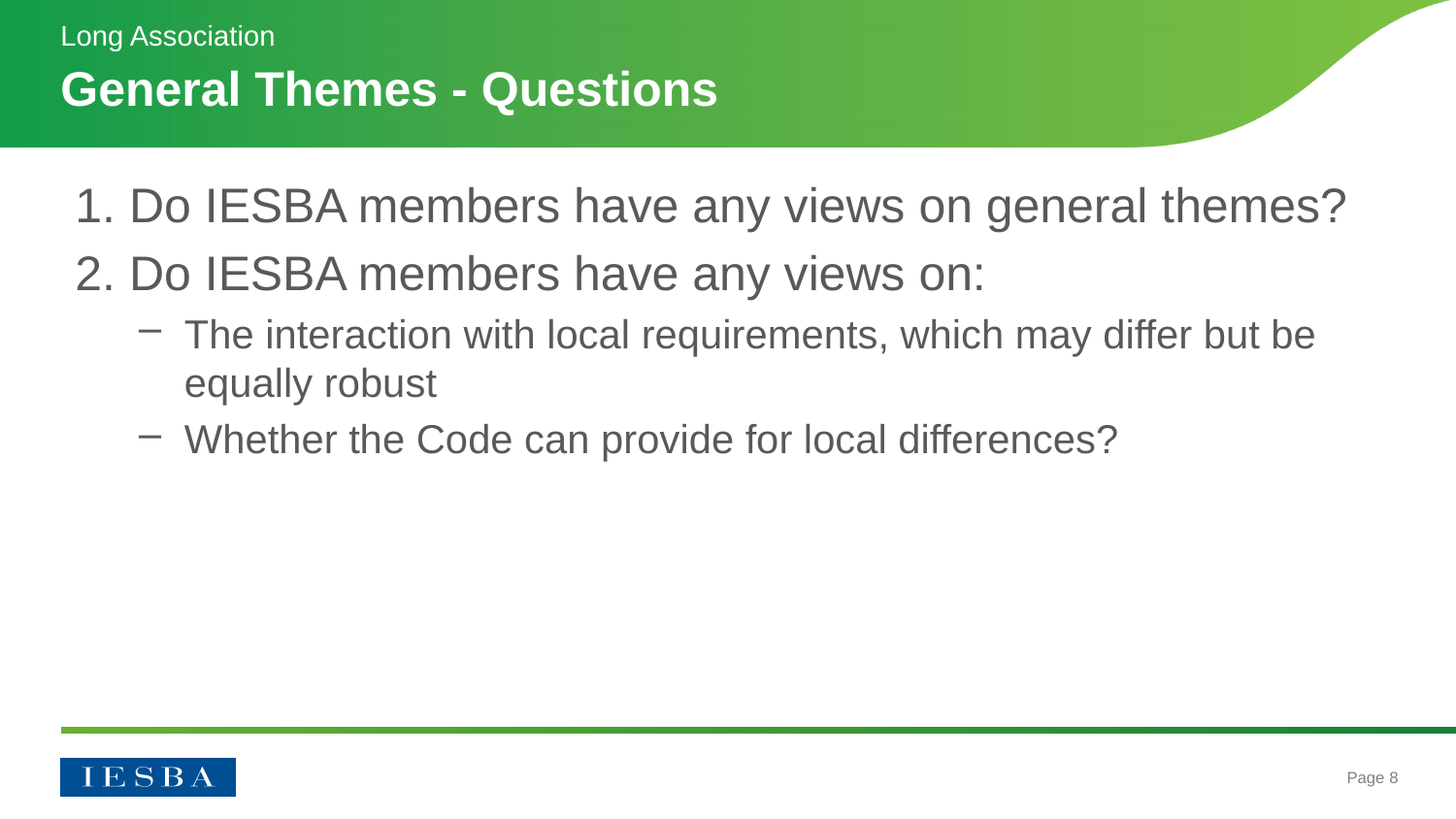

Long Association
# General Themes - Questions
1. Do IESBA members have any views on general themes?
2. Do IESBA members have any views on:
The interaction with local requirements, which may differ but be equally robust
Whether the Code can provide for local differences?